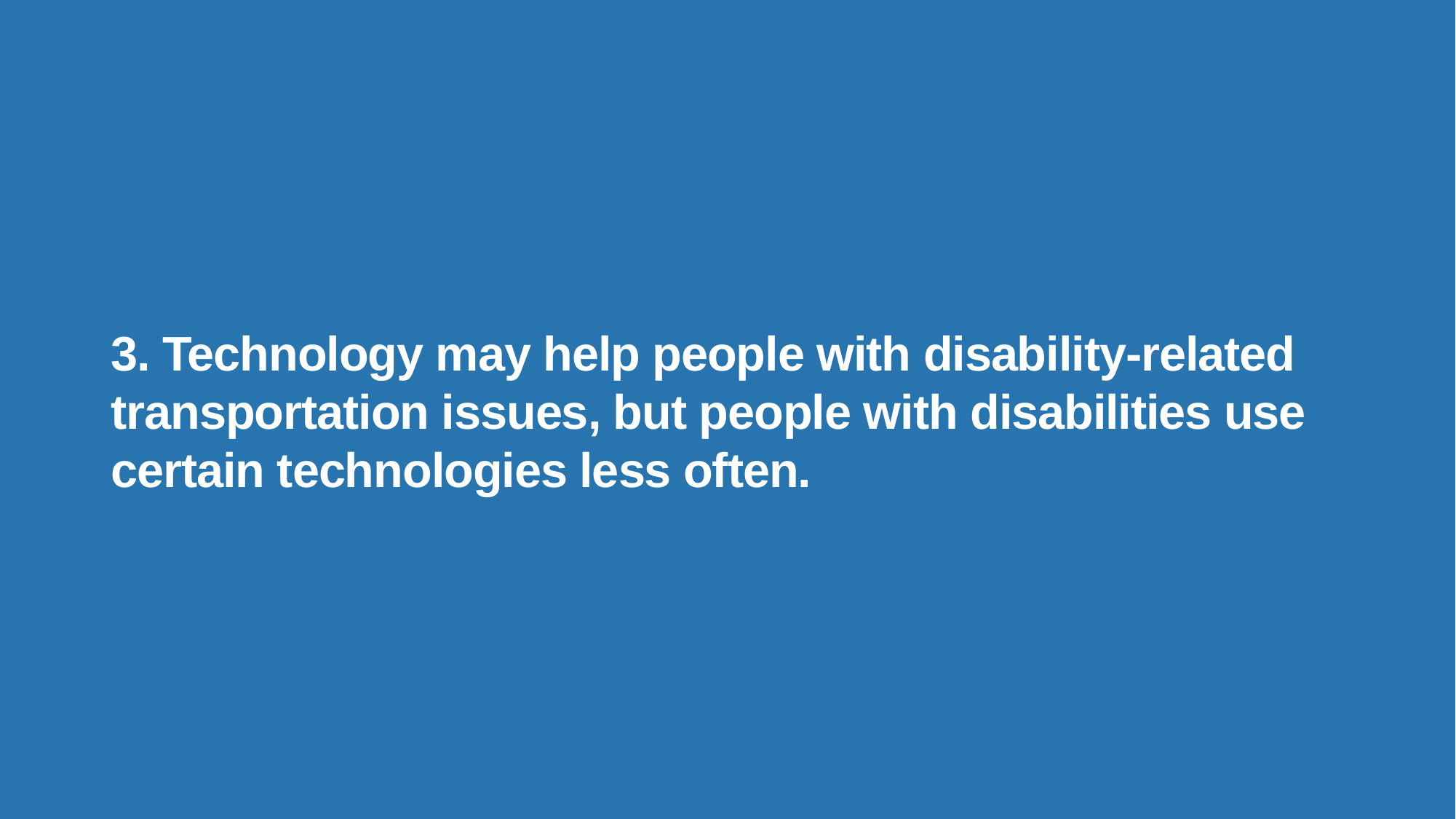

# 3. Technology may help people with disability-related transportation issues, but people with disabilities use certain technologies less often.